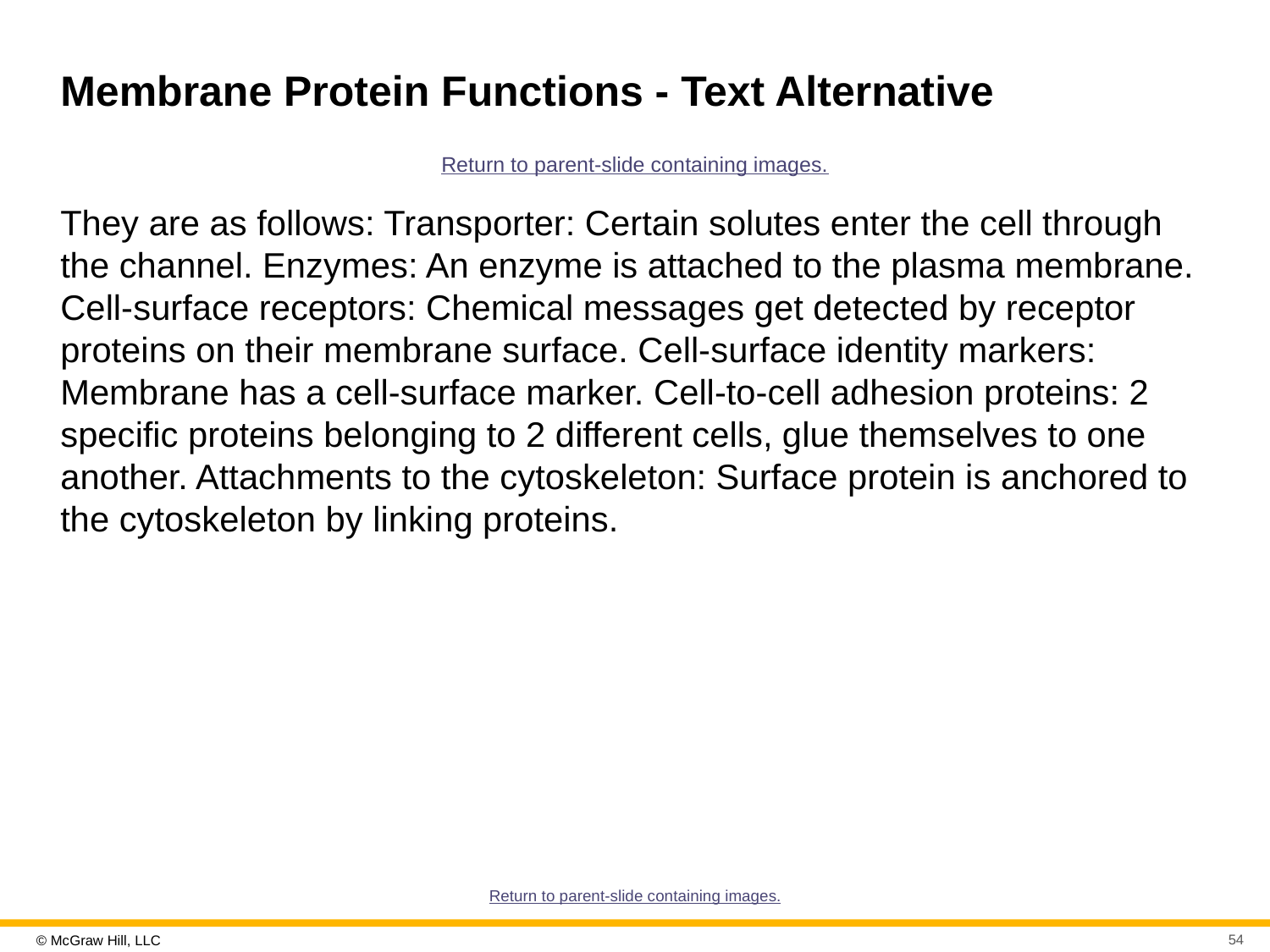

# Membrane Protein Functions - Text Alternative
Return to parent-slide containing images.
They are as follows: Transporter: Certain solutes enter the cell through the channel. Enzymes: An enzyme is attached to the plasma membrane. Cell-surface receptors: Chemical messages get detected by receptor proteins on their membrane surface. Cell-surface identity markers: Membrane has a cell-surface marker. Cell-to-cell adhesion proteins: 2 specific proteins belonging to 2 different cells, glue themselves to one another. Attachments to the cytoskeleton: Surface protein is anchored to the cytoskeleton by linking proteins.
Return to parent-slide containing images.
54